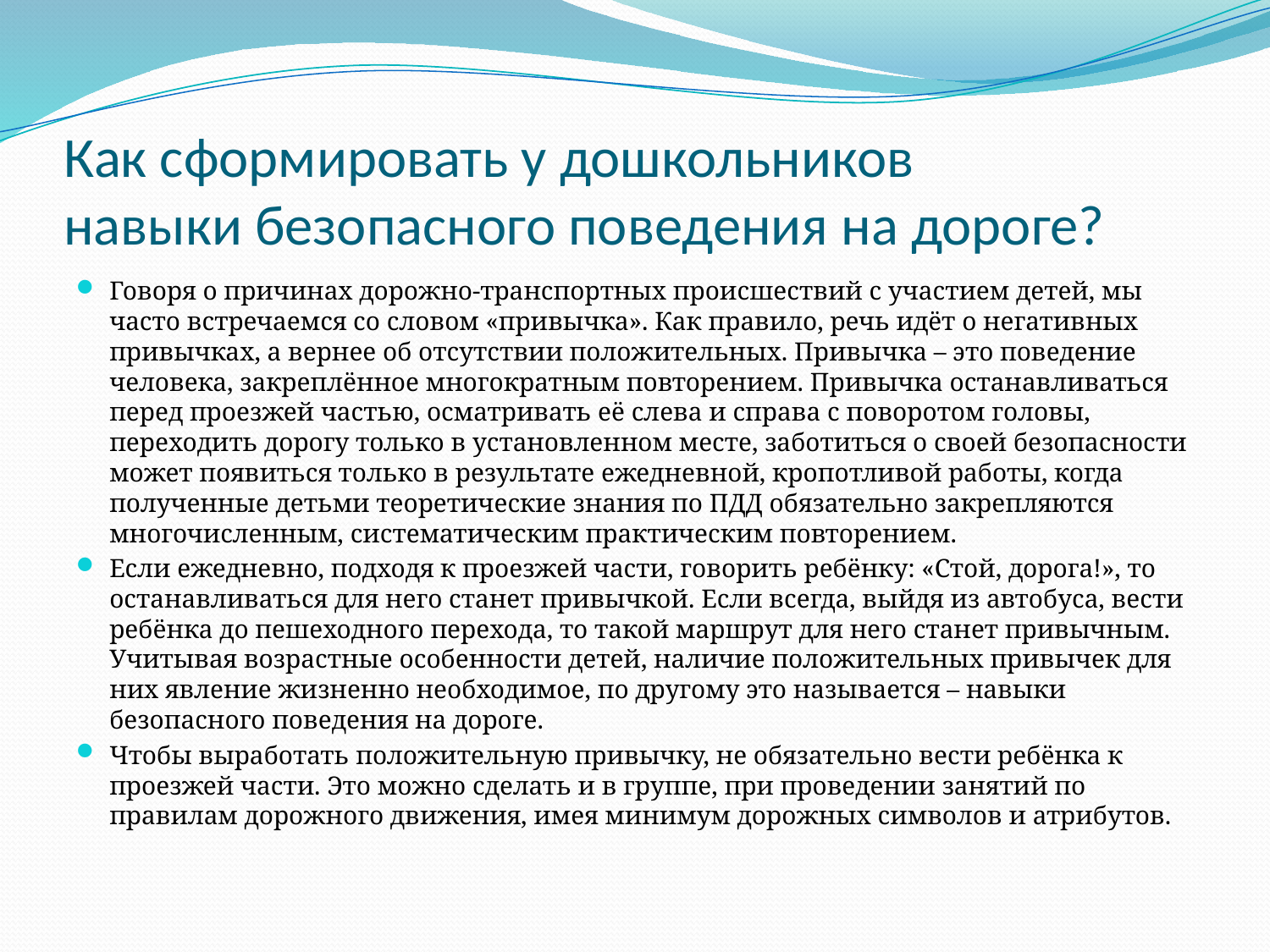

# Как сформировать у дошкольников навыки безопасного поведения на дороге?
Говоря о причинах дорожно-транспортных происшествий с участием детей, мы часто встречаемся со словом «привычка». Как правило, речь идёт о негативных привычках, а вернее об отсутствии положительных. Привычка – это поведение человека, закреплённое многократным повторением. Привычка останавливаться перед проезжей частью, осматривать её слева и справа с поворотом головы, переходить дорогу только в установленном месте, заботиться о своей безопасности может появиться только в результате ежедневной, кропотливой работы, когда полученные детьми теоретические знания по ПДД обязательно закрепляются многочисленным, систематическим практическим повторением.
Если ежедневно, подходя к проезжей части, говорить ребёнку: «Стой, дорога!», то останавливаться для него станет привычкой. Если всегда, выйдя из автобуса, вести ребёнка до пешеходного перехода, то такой маршрут для него станет привычным. Учитывая возрастные особенности детей, наличие положительных привычек для них явление жизненно необходимое, по другому это называется – навыки безопасного поведения на дороге.
Чтобы выработать положительную привычку, не обязательно вести ребёнка к проезжей части. Это можно сделать и в группе, при проведении занятий по правилам дорожного движения, имея минимум дорожных символов и атрибутов.